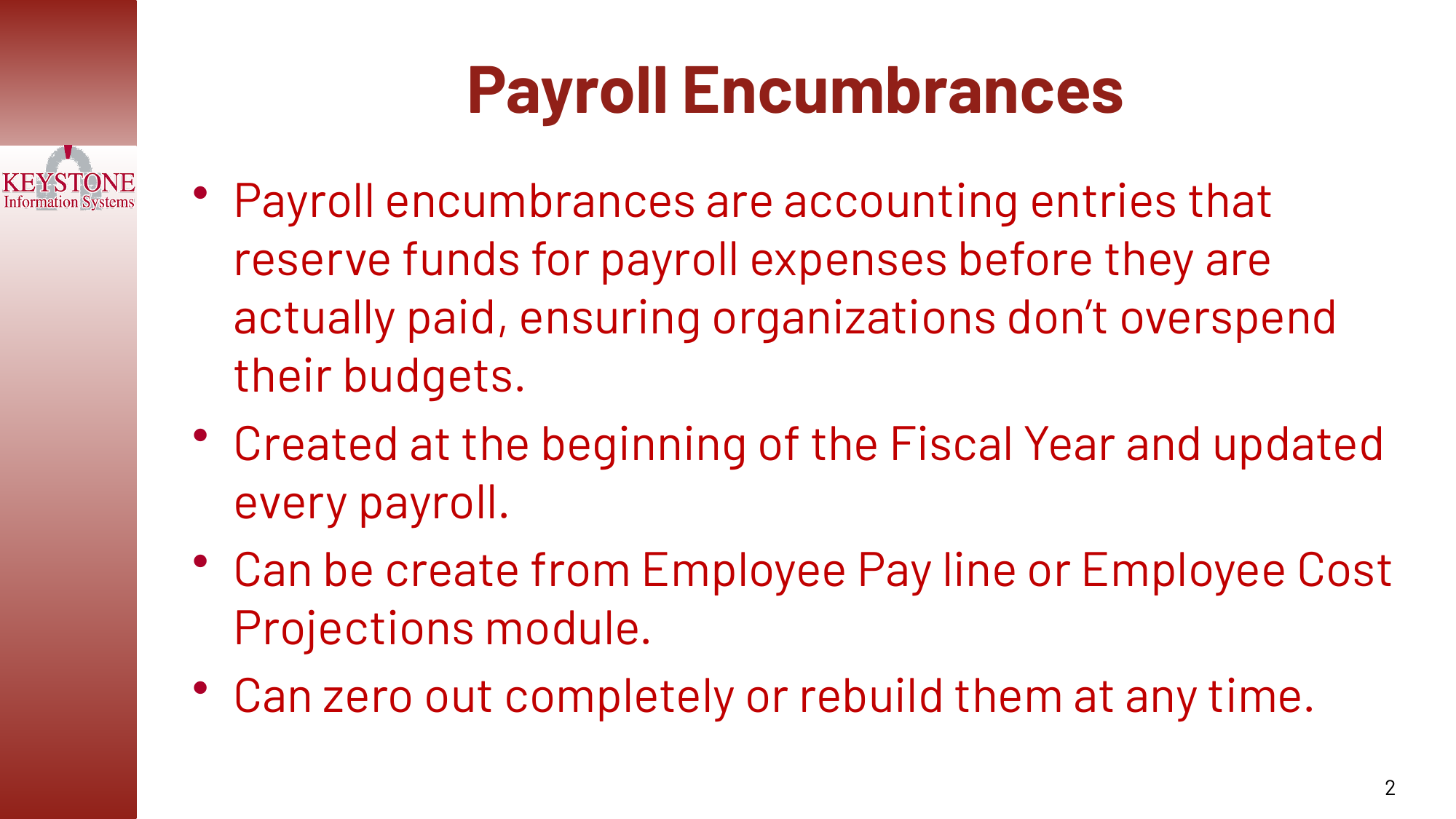

Payroll Encumbrances
Payroll encumbrances are accounting entries that reserve funds for payroll expenses before they are actually paid, ensuring organizations don’t overspend their budgets.
Created at the beginning of the Fiscal Year and updated every payroll.
Can be create from Employee Pay line or Employee Cost Projections module.
Can zero out completely or rebuild them at any time.

2